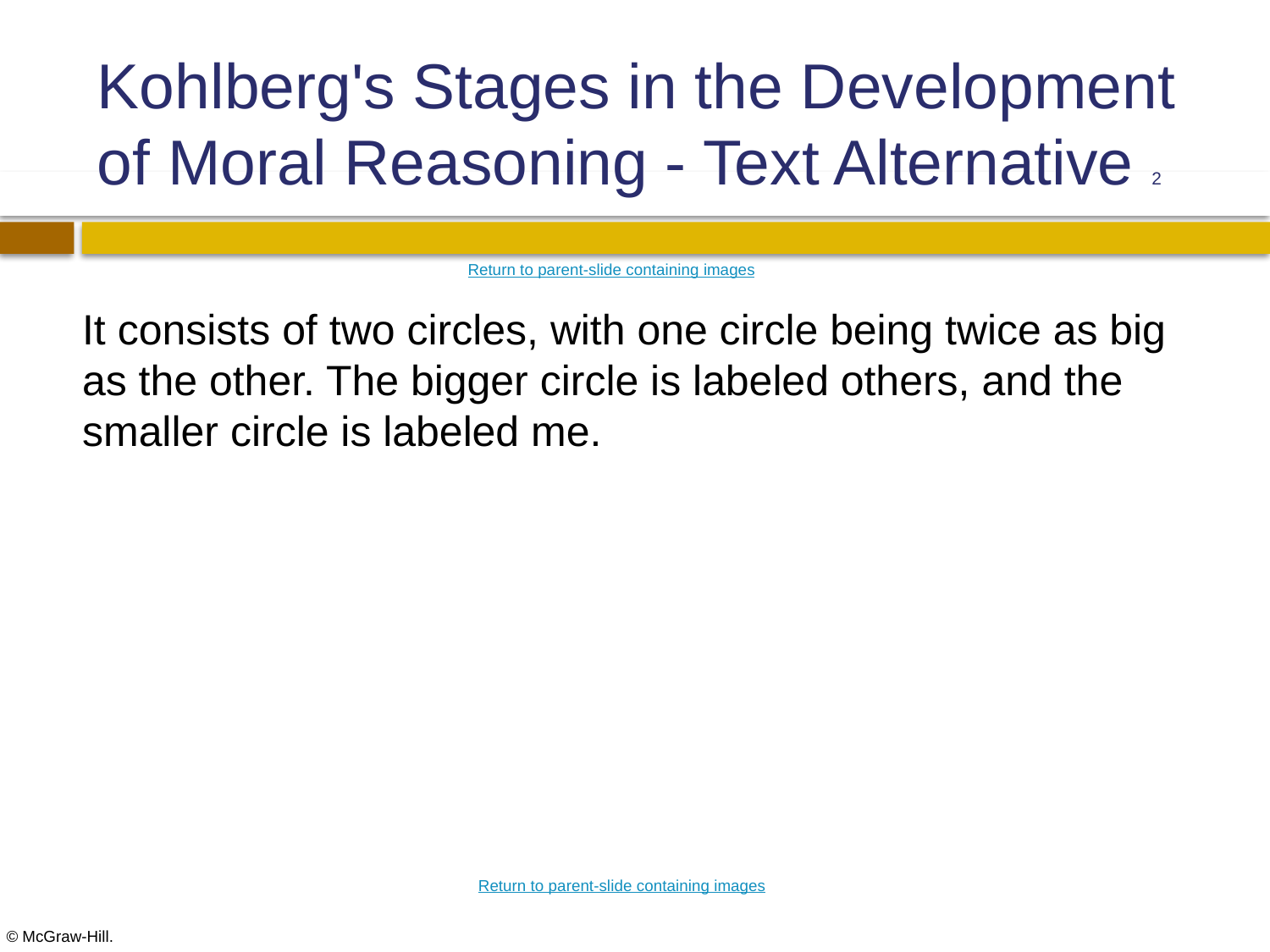

# Kohlberg's Stages in the Development of Moral Reasoning - Text Alternative 2
Return to parent-slide containing images
It consists of two circles, with one circle being twice as big as the other. The bigger circle is labeled others, and the smaller circle is labeled me.
Return to parent-slide containing images